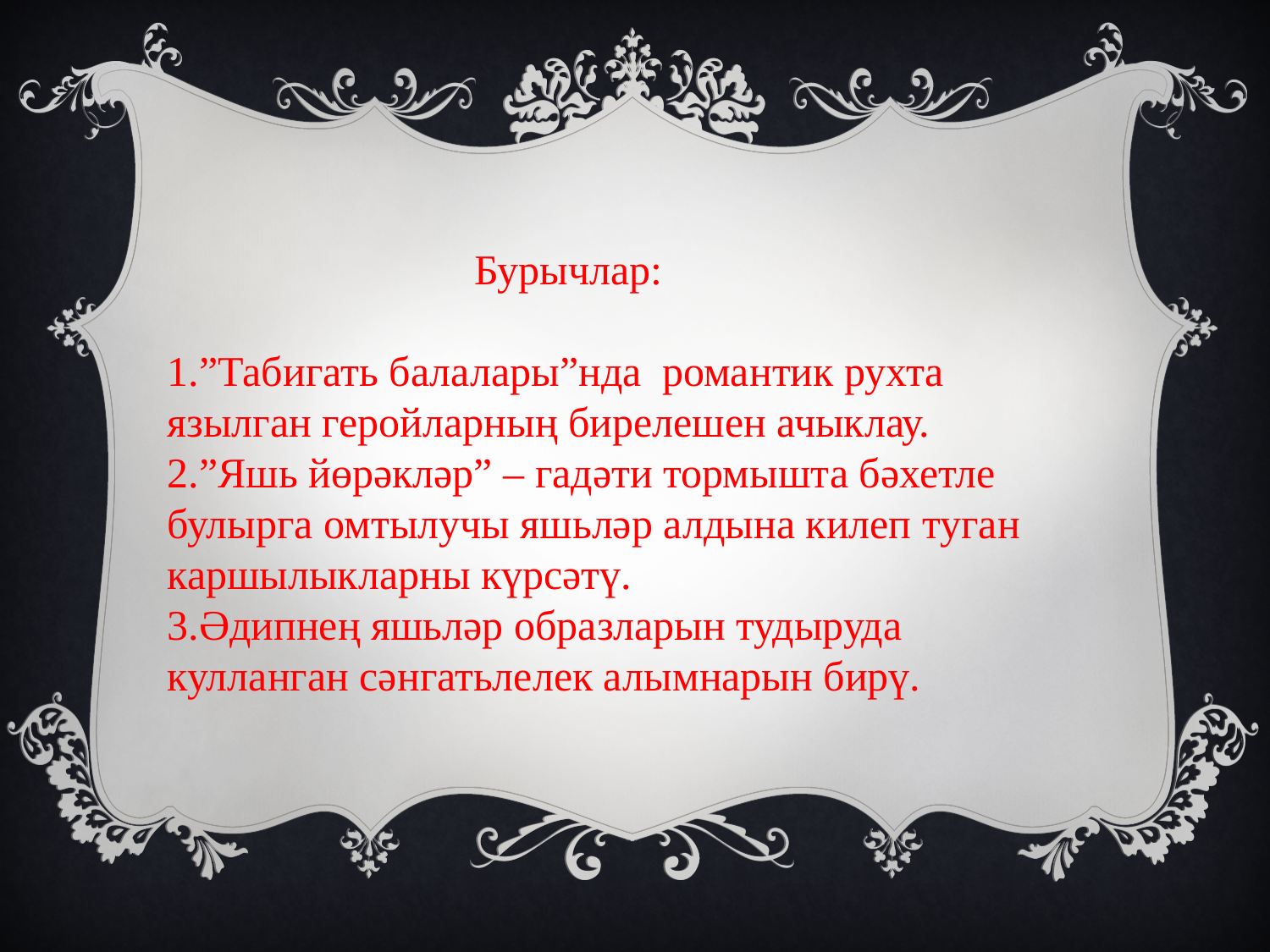

Бурычлар:

1.”Табигать балалары”нда  романтик рухта язылган геройларның бирелешен ачыклау.
2.”Яшь йөрәкләр” – гадәти тормышта бәхетле булырга омтылучы яшьләр алдына килеп туган каршылыкларны күрсәтү.
3.Әдипнең яшьләр образларын тудыруда кулланган сәнгатьлелек алымнарын бирү.